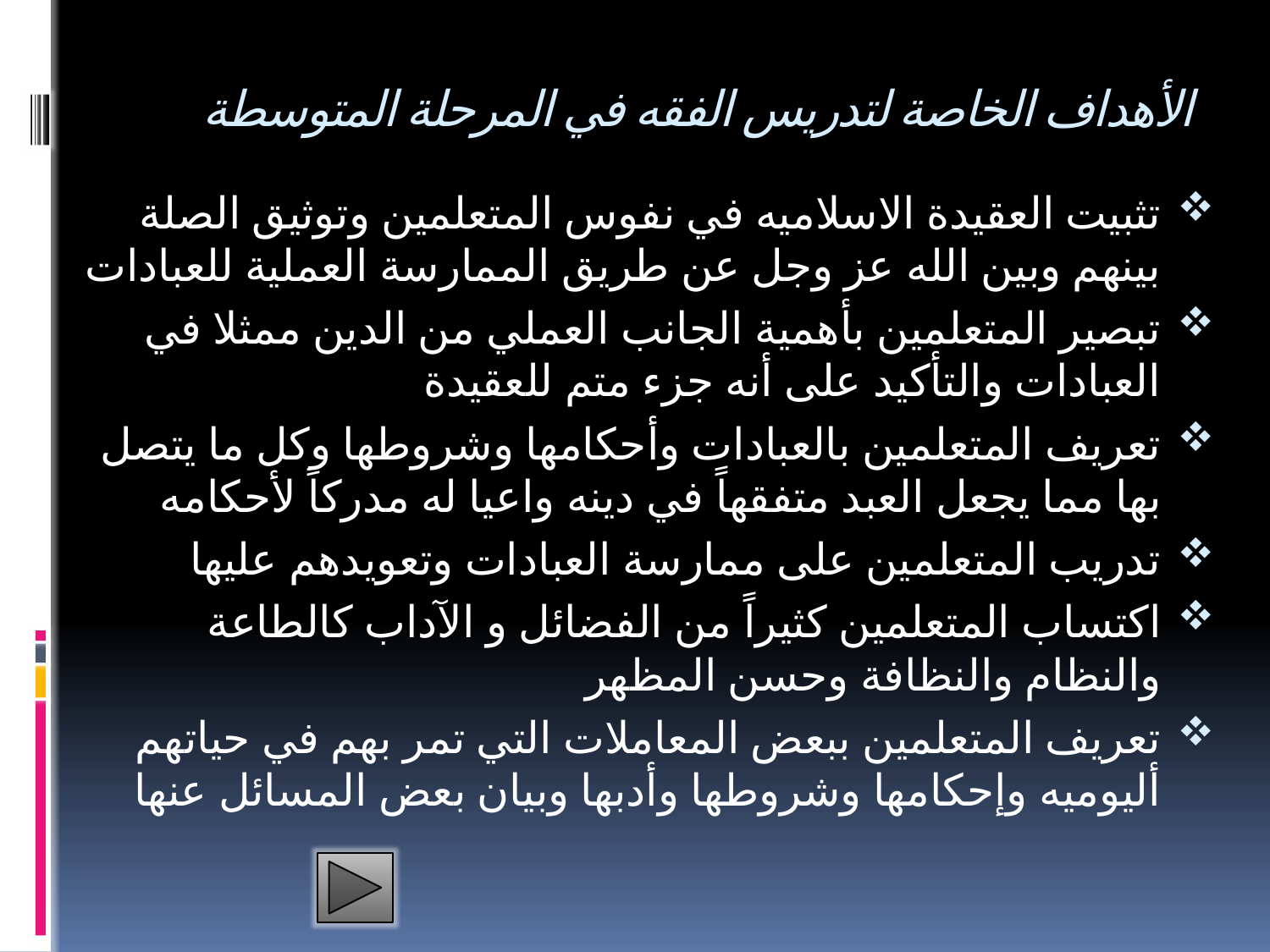

# الأهداف الخاصة لتدريس الفقه في المرحلة المتوسطة
تثبيت العقيدة الاسلاميه في نفوس المتعلمين وتوثيق الصلة بينهم وبين الله عز وجل عن طريق الممارسة العملية للعبادات
تبصير المتعلمين بأهمية الجانب العملي من الدين ممثلا في العبادات والتأكيد على أنه جزء متم للعقيدة
تعريف المتعلمين بالعبادات وأحكامها وشروطها وكل ما يتصل بها مما يجعل العبد متفقهاً في دينه واعيا له مدركاً لأحكامه
تدريب المتعلمين على ممارسة العبادات وتعويدهم عليها
اكتساب المتعلمين كثيراً من الفضائل و الآداب كالطاعة والنظام والنظافة وحسن المظهر
تعريف المتعلمين ببعض المعاملات التي تمر بهم في حياتهم أليوميه وإحكامها وشروطها وأدبها وبيان بعض المسائل عنها